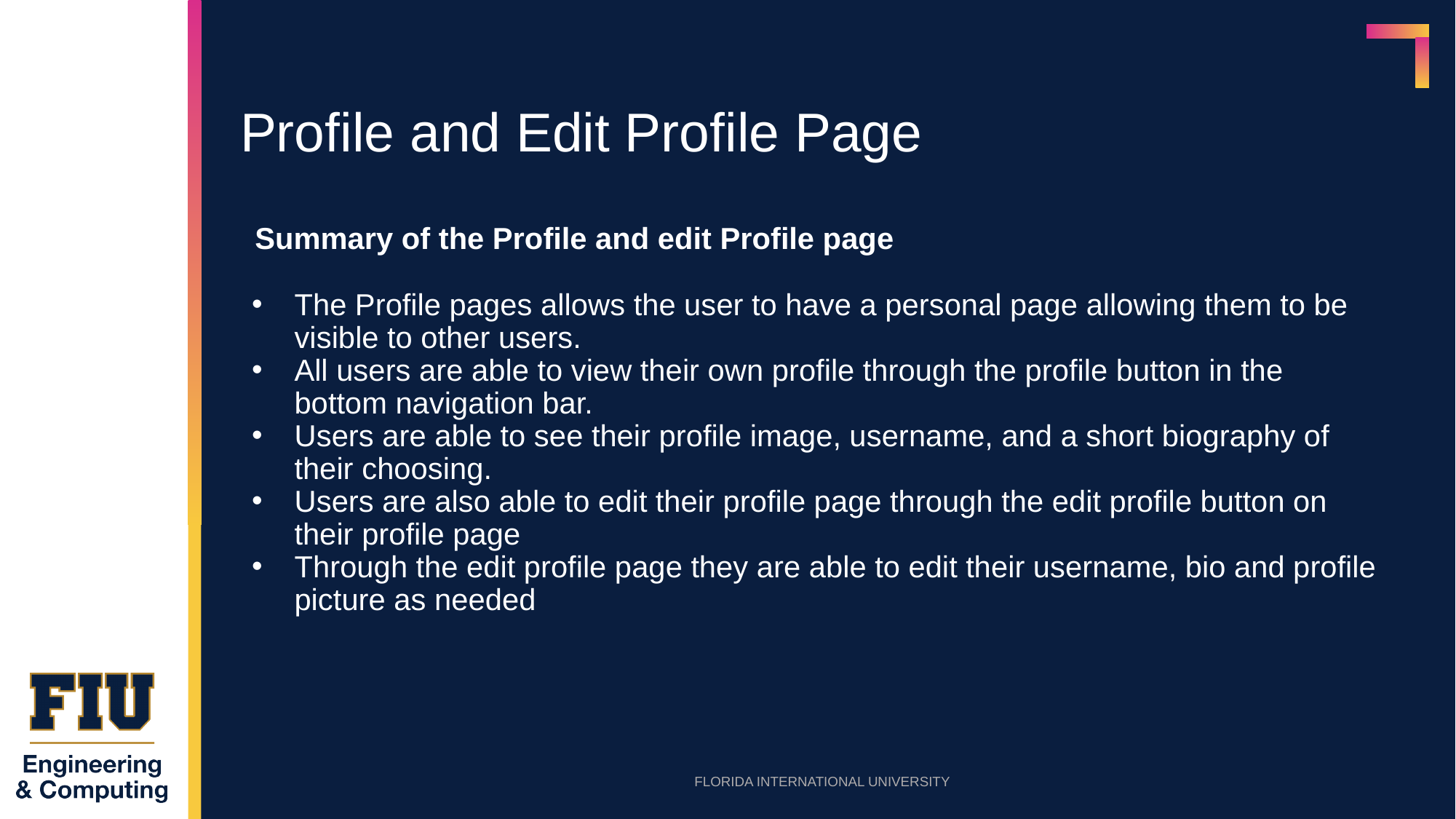

# Profile and Edit Profile Page
Summary of the Profile and edit Profile page

The Profile pages allows the user to have a personal page allowing them to be visible to other users.
All users are able to view their own profile through the profile button in the bottom navigation bar.
Users are able to see their profile image, username, and a short biography of their choosing.
Users are also able to edit their profile page through the edit profile button on their profile page
Through the edit profile page they are able to edit their username, bio and profile picture as needed